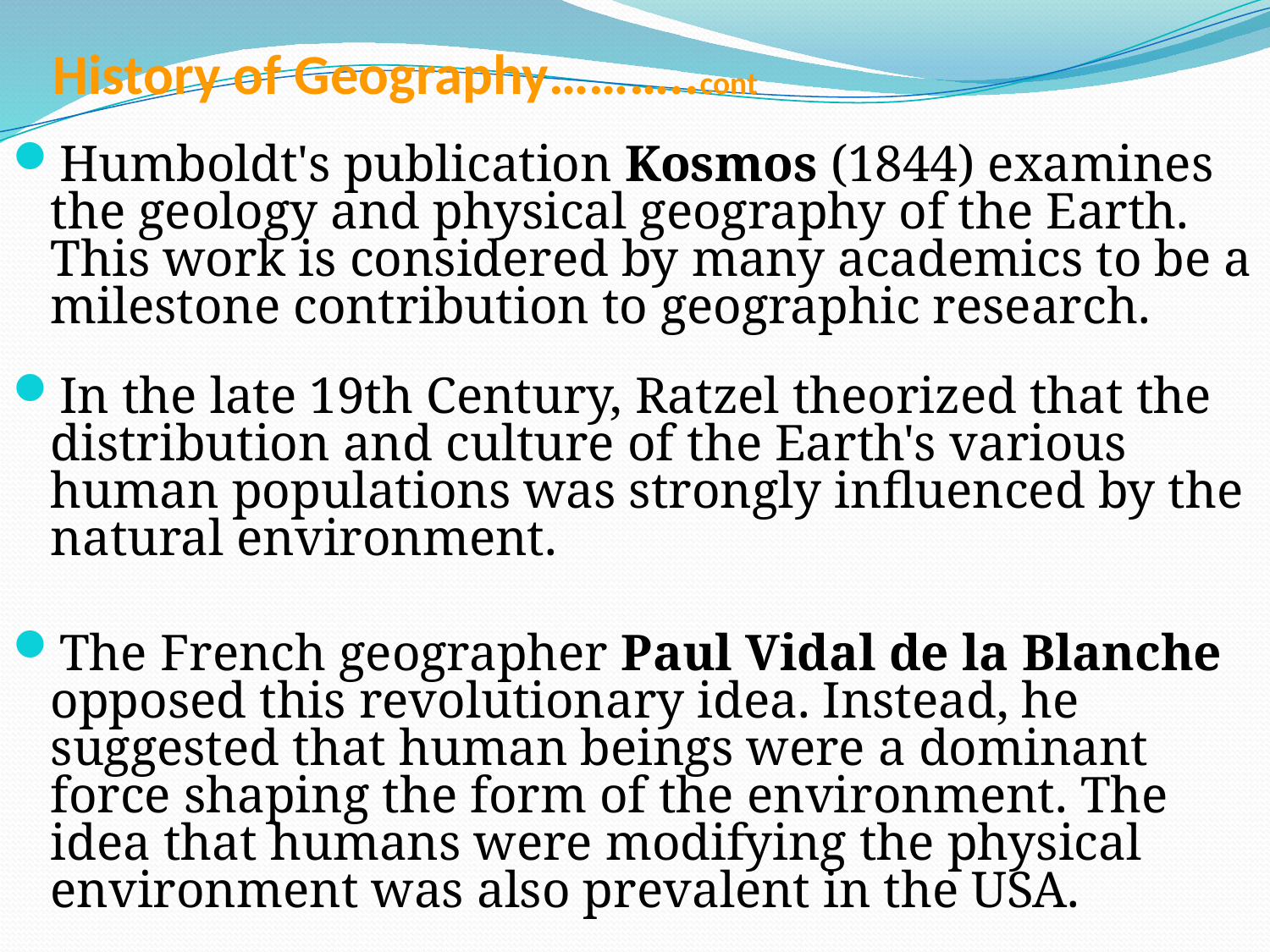

# History of Geography………..cont
Humboldt's publication Kosmos (1844) examines the geology and physical geography of the Earth. This work is considered by many academics to be a milestone contribution to geographic research.

In the late 19th Century, Ratzel theorized that the distribution and culture of the Earth's various human populations was strongly influenced by the natural environment.

The French geographer Paul Vidal de la Blanche opposed this revolutionary idea. Instead, he suggested that human beings were a dominant force shaping the form of the environment. The idea that humans were modifying the physical environment was also prevalent in the USA.